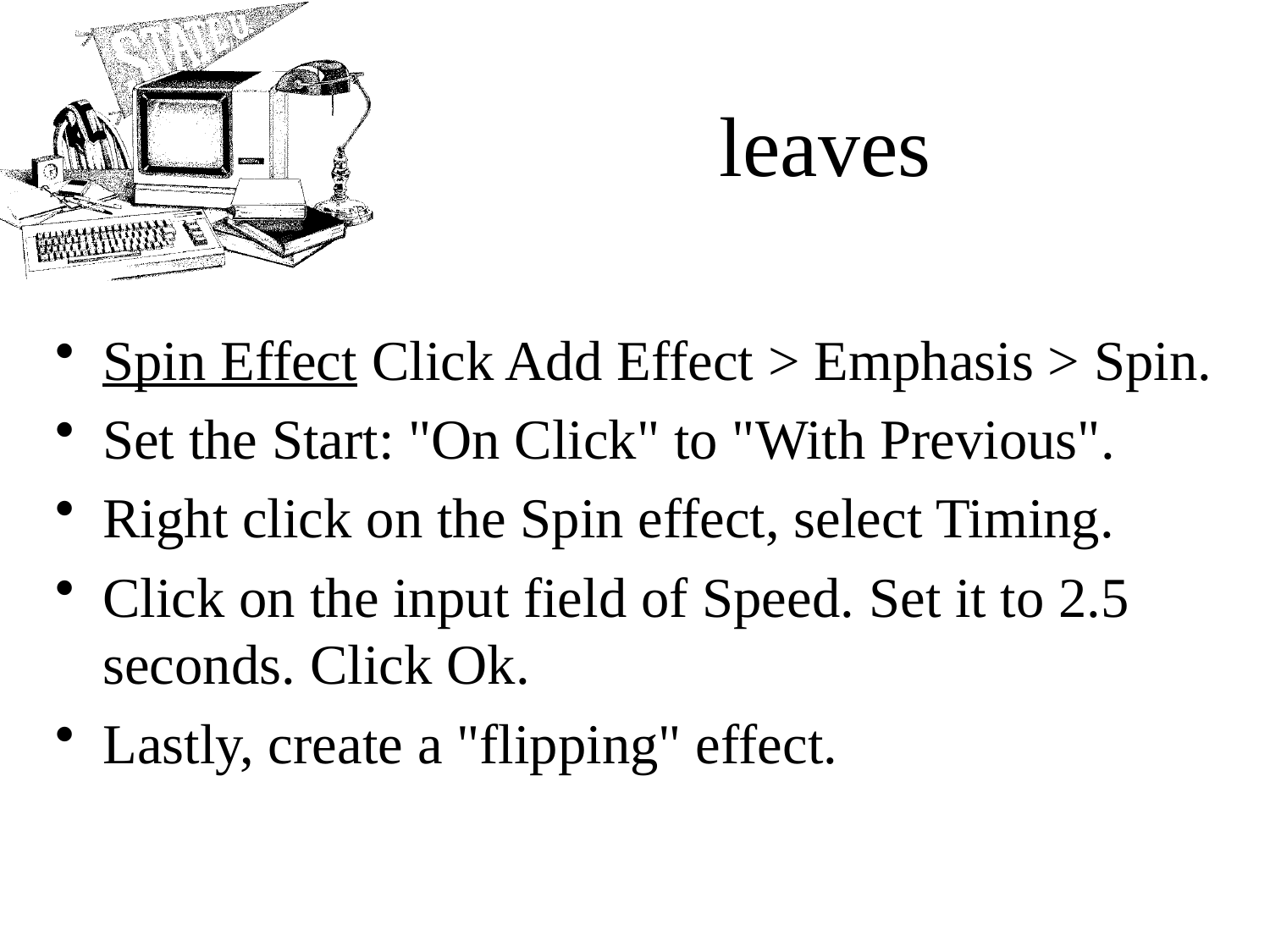

# leaves
Spin Effect Click Add Effect > Emphasis > Spin.
Set the Start: "On Click" to "With Previous".
Right click on the Spin effect, select Timing.
Click on the input field of Speed. Set it to 2.5 seconds. Click Ok.
Lastly, create a "flipping" effect.